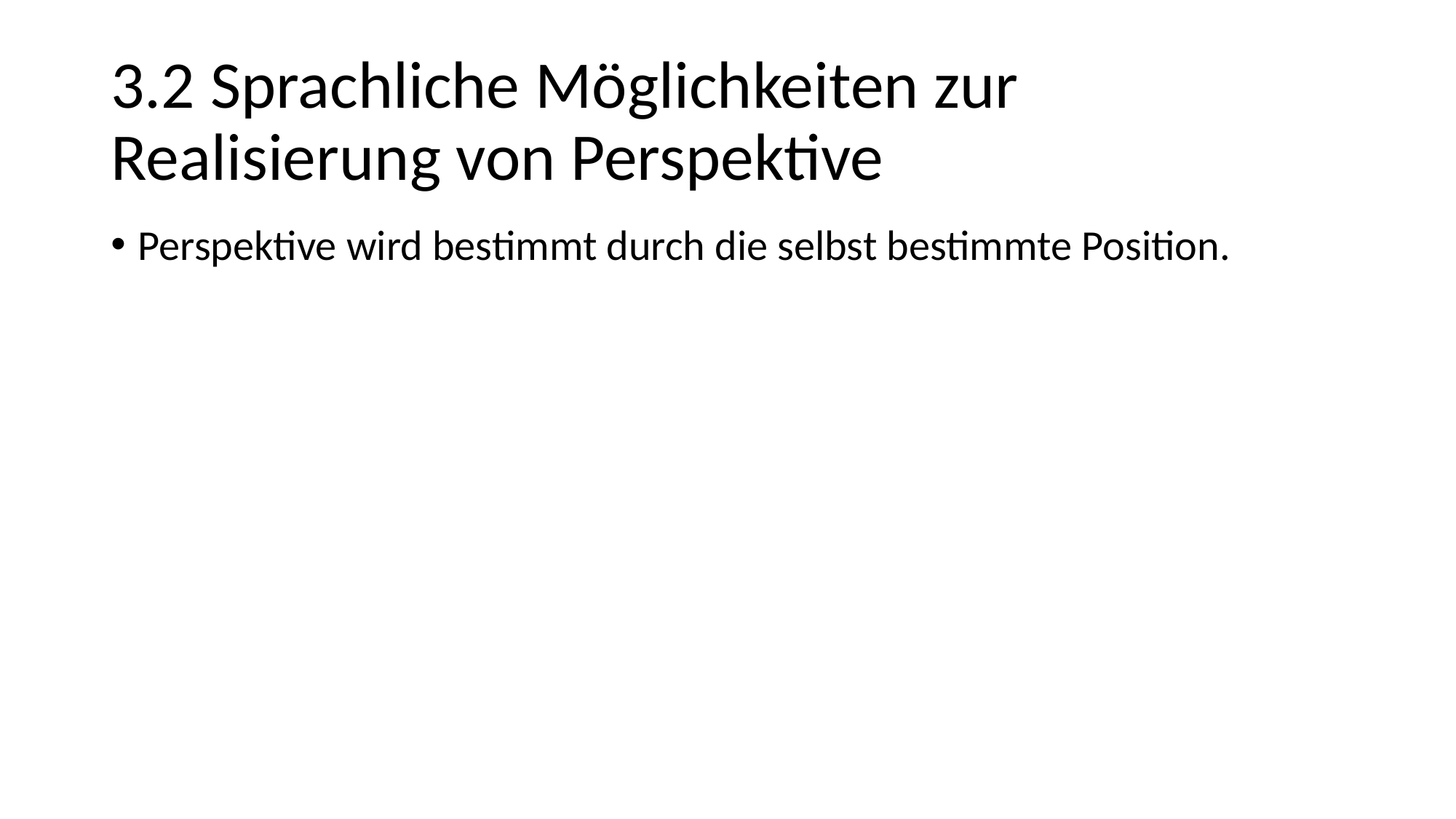

# 3.2 Sprachliche Möglichkeiten zur Realisierung von Perspektive
Perspektive wird bestimmt durch die selbst bestimmte Position.